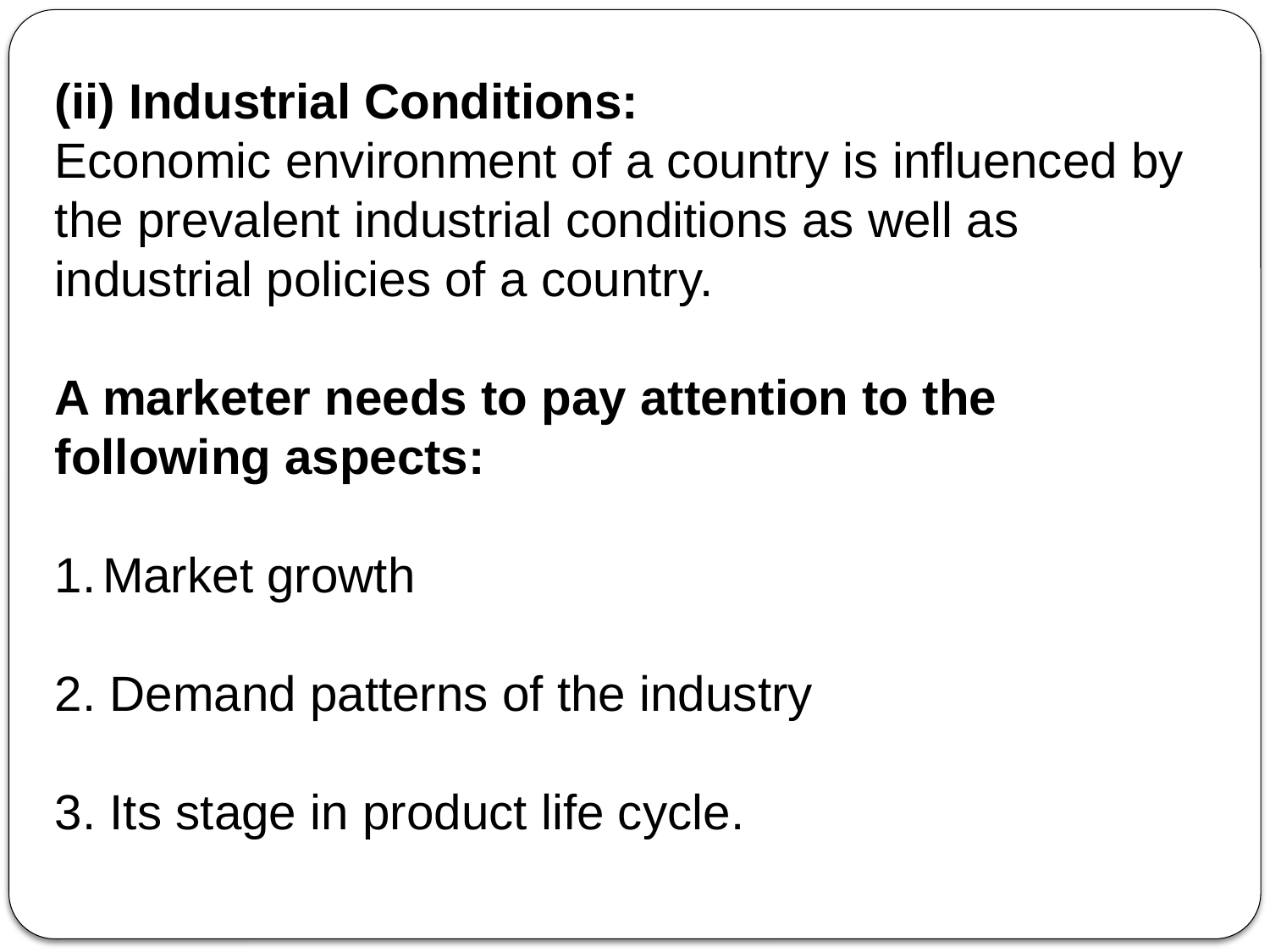

(ii) Industrial Conditions:
Economic environment of a country is influenced by the prevalent industrial conditions as well as industrial policies of a country.

A marketer needs to pay attention to the following aspects:

Market growth

2. Demand patterns of the industry

3. Its stage in product life cycle.